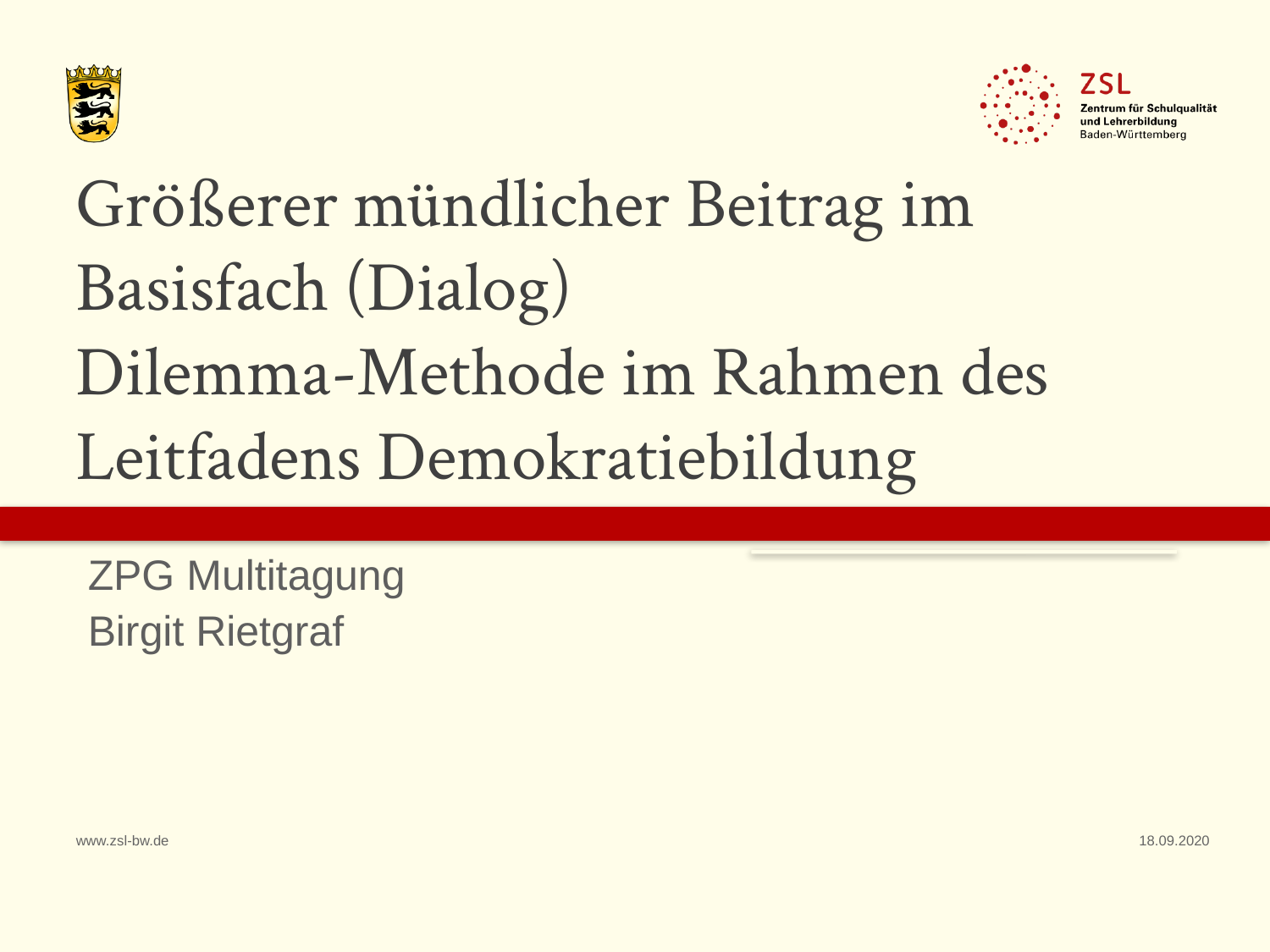

# Größerer mündlicher Beitrag im Basisfach (Dialog) Dilemma-Methode im Rahmen des Leitfadens Demokratiebildung
ZPG Multitagung
Birgit Rietgraf
www.zsl-bw.de
18.09.2020